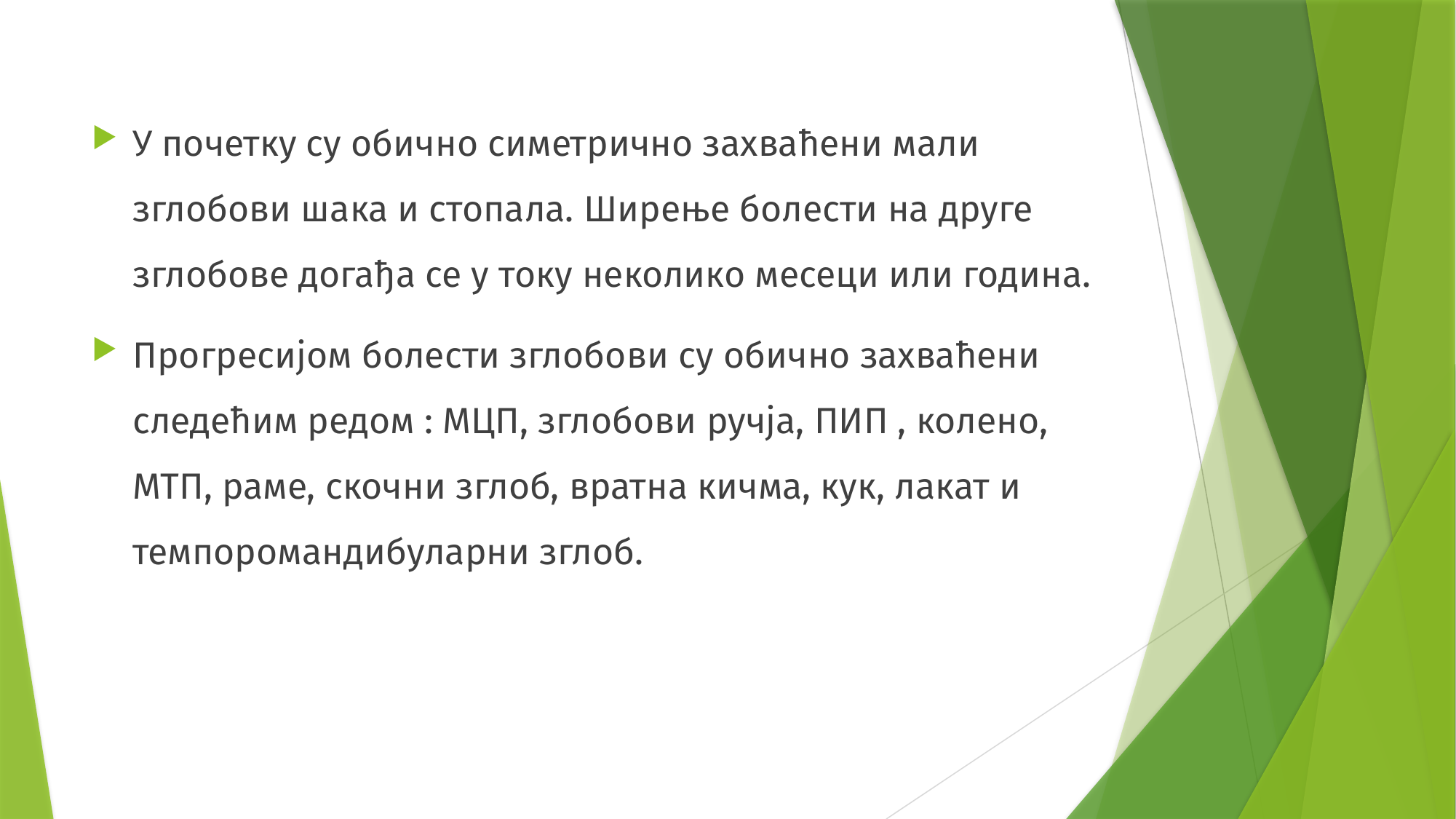

У почетку су обично симетрично захваћени мали зглобови шака и стопала. Ширење болести на друге зглобове догађа се у току неколико месеци или година.
Прогресијом болести зглобови су обично захваћени следећим редом : МЦП, зглобови ручја, ПИП , колено, МТП, раме, скочни зглоб, вратна кичма, кук, лакат и темпоромандибуларни зглоб.